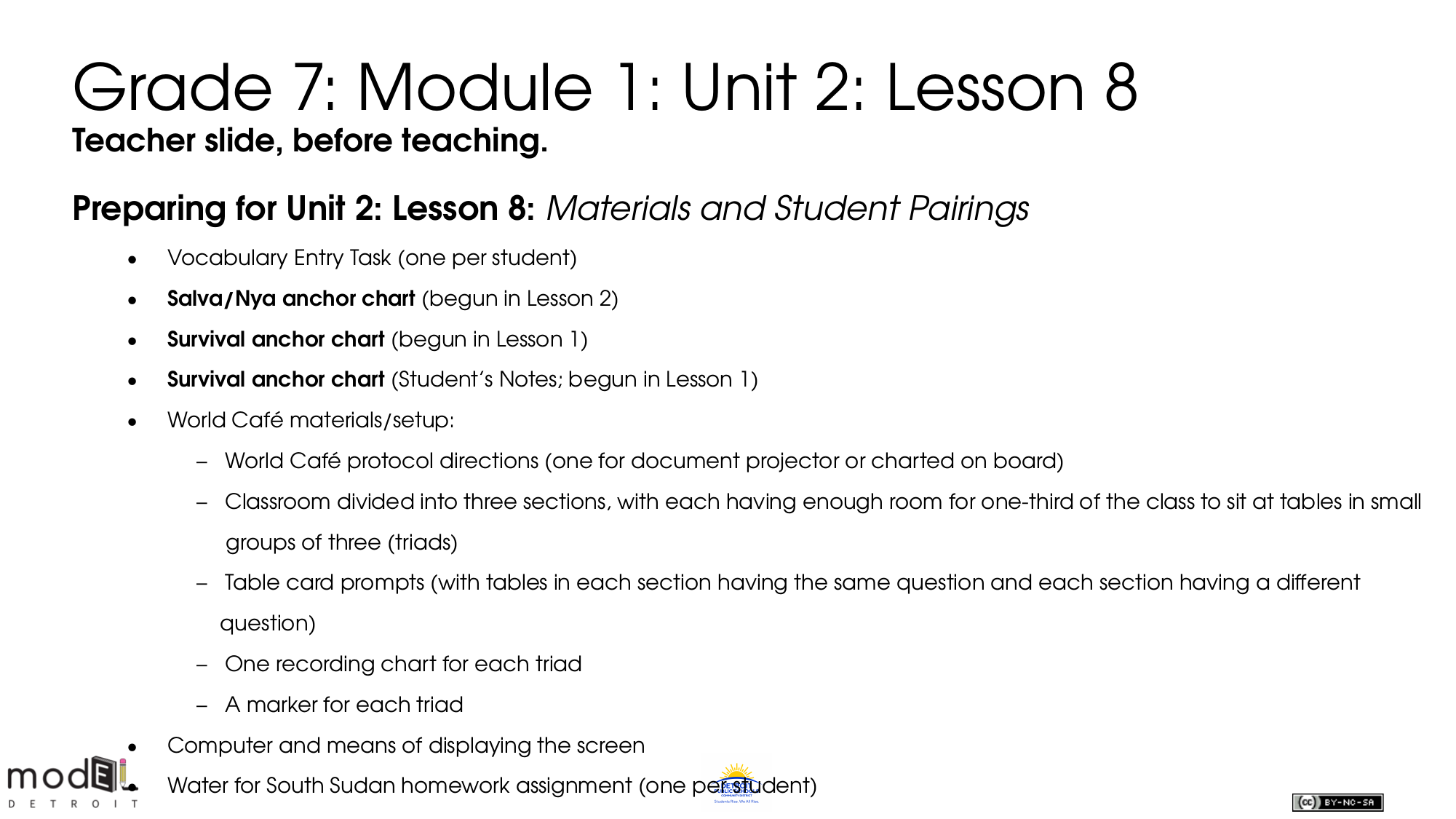

Grade 7: Module 1: Unit 2: Lesson 8
Teacher slide, before teaching.
Preparing for Unit 2: Lesson 8: Materials and Student Pairings

•     Vocabulary Entry Task (one per student)
•     Salva/Nya anchor chart (begun in Lesson 2)
•     Survival anchor chart (begun in Lesson 1)
•     Survival anchor chart (Student’s Notes; begun in Lesson 1)
•     World Café materials/setup:
            –   World Café protocol directions (one for document projector or charted on board)
            –   Classroom divided into three sections, with each having enough room for one-third of the class to sit at tables in small
                 groups of three (triads)
            –   Table card prompts (with tables in each section having the same question and each section having a different
                question)
            –   One recording chart for each triad
            –   A marker for each triad
•     Computer and means of displaying the screen
•     Water for South Sudan homework assignment (one per student)